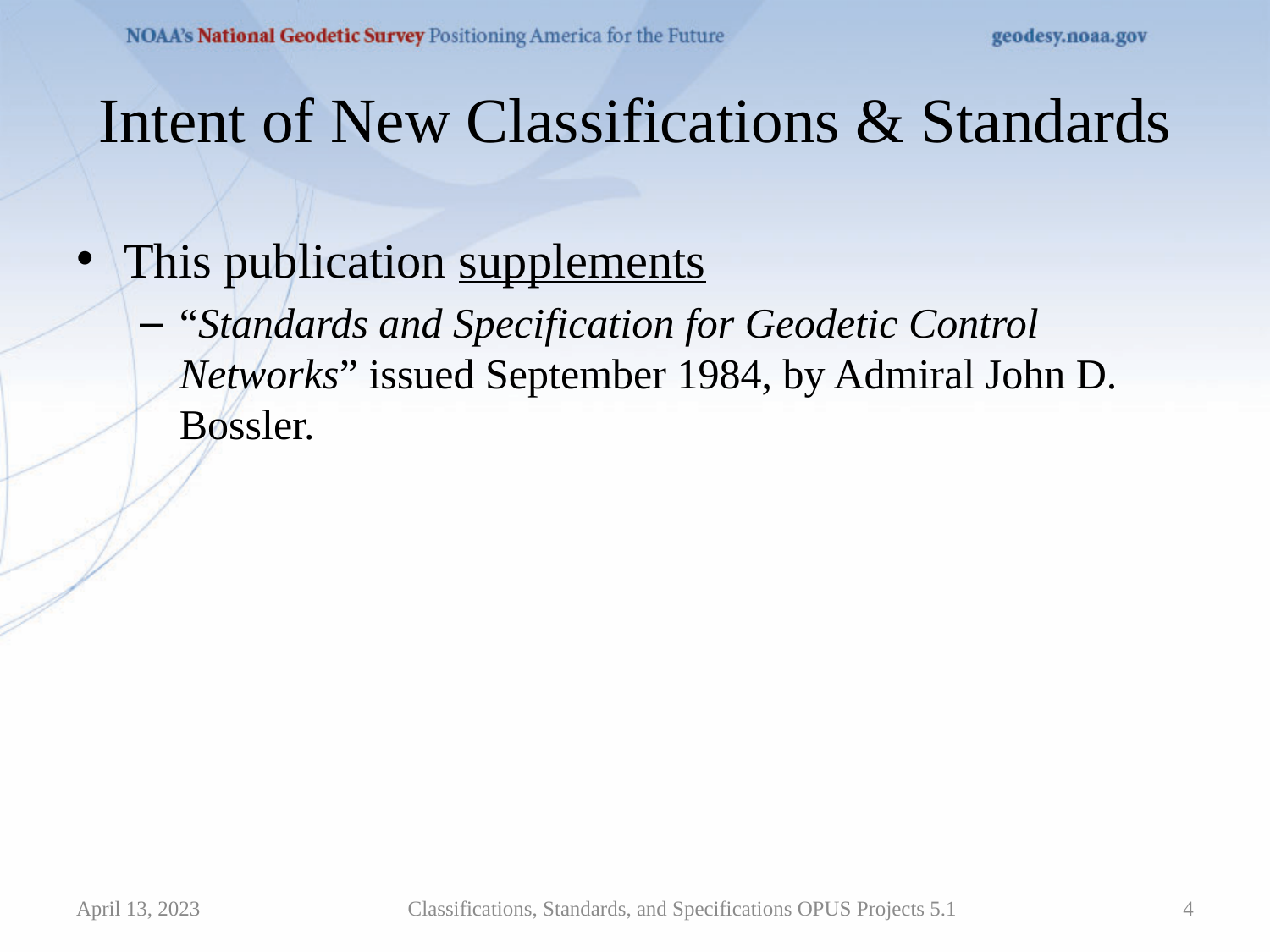

# Intent of New Classifications & Standards
This publication supplements
“Standards and Specification for Geodetic Control Networks” issued September 1984, by Admiral John D. Bossler.
April 13, 2023
Classifications, Standards, and Specifications OPUS Projects 5.1
4